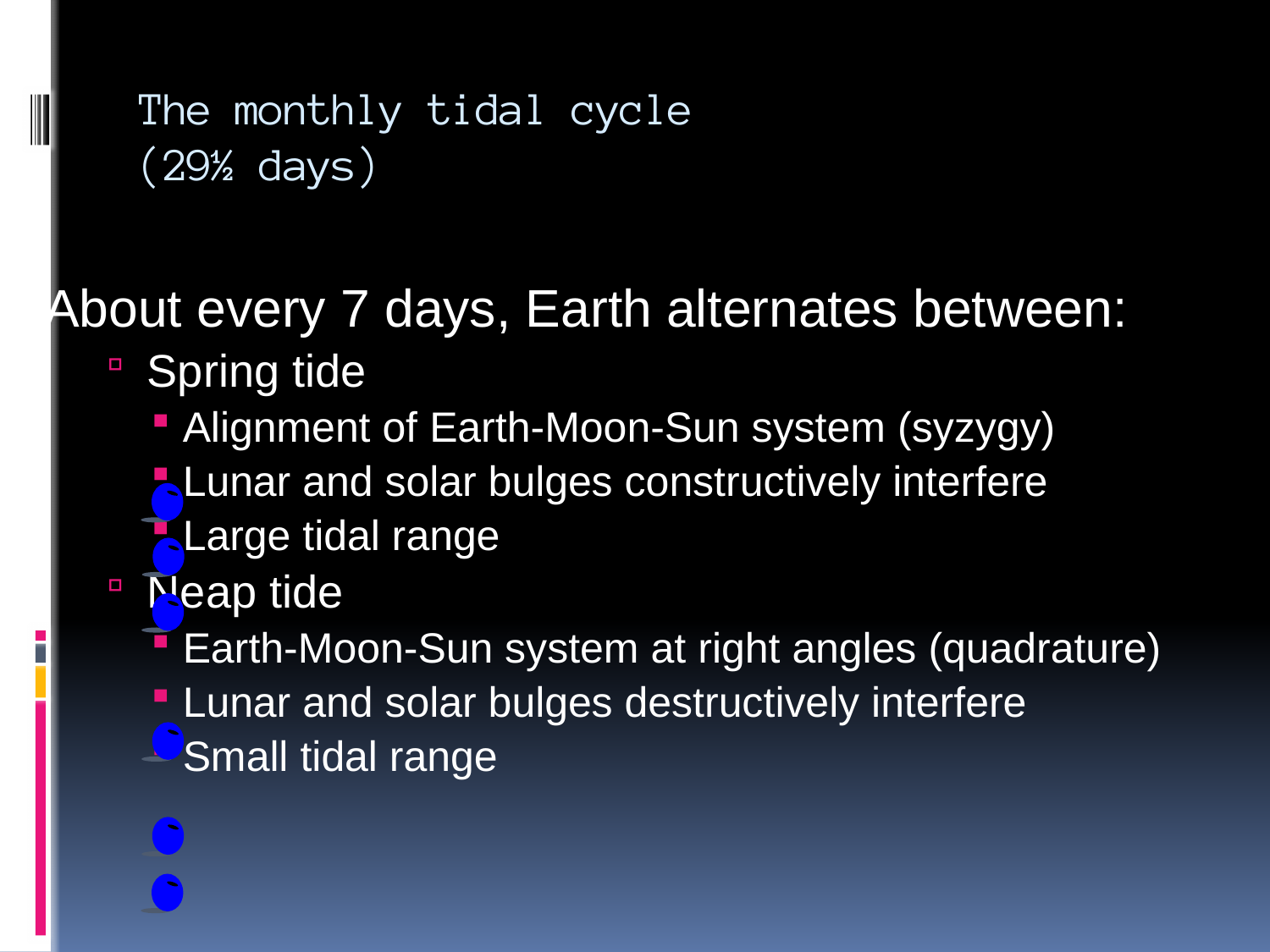

# The monthly tidal cycle (29½ days)
About every 7 days, Earth alternates between:
Spring tide
Alignment of Earth-Moon-Sun system (syzygy)
Lunar and solar bulges constructively interfere
Large tidal range
Neap tide
Earth-Moon-Sun system at right angles (quadrature)
Lunar and solar bulges destructively interfere
Small tidal range